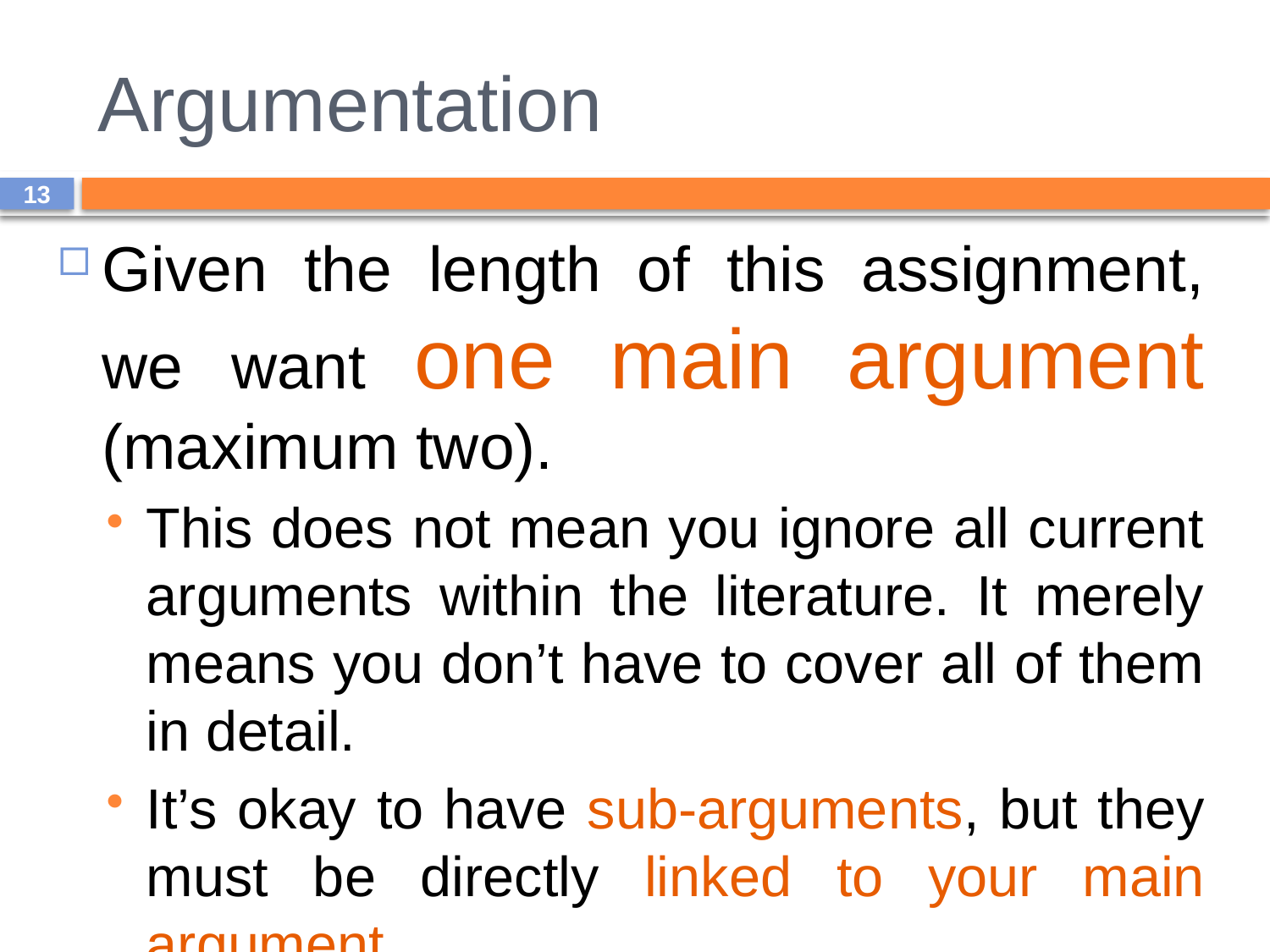

# Argumentation
13
Given the length of this assignment, we want one main argument (maximum two).
This does not mean you ignore all current arguments within the literature. It merely means you don’t have to cover all of them in detail.
It’s okay to have sub-arguments, but they must be directly linked to your main argument.